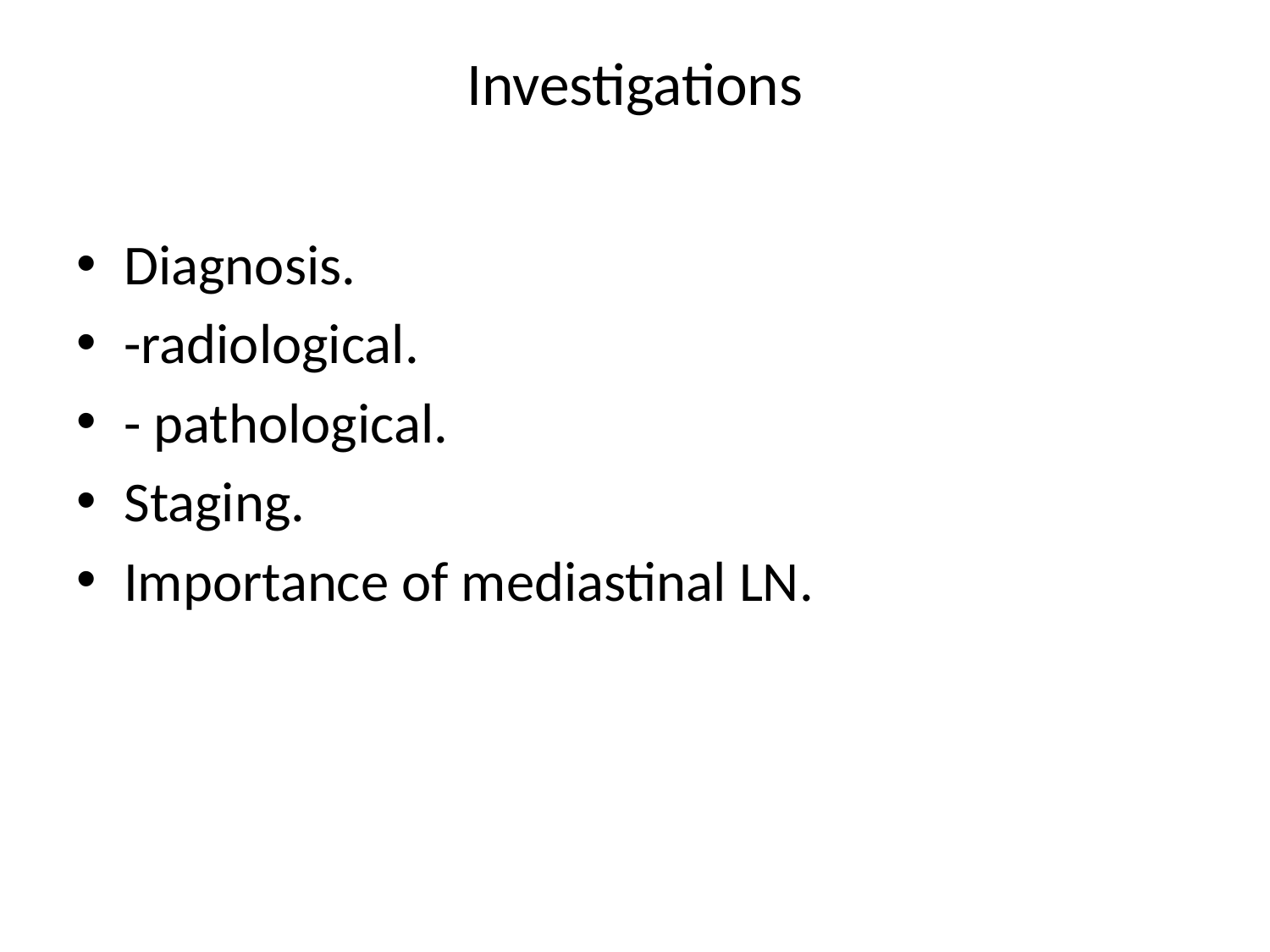

# Investigations
Diagnosis.
-radiological.
- pathological.
Staging.
Importance of mediastinal LN.